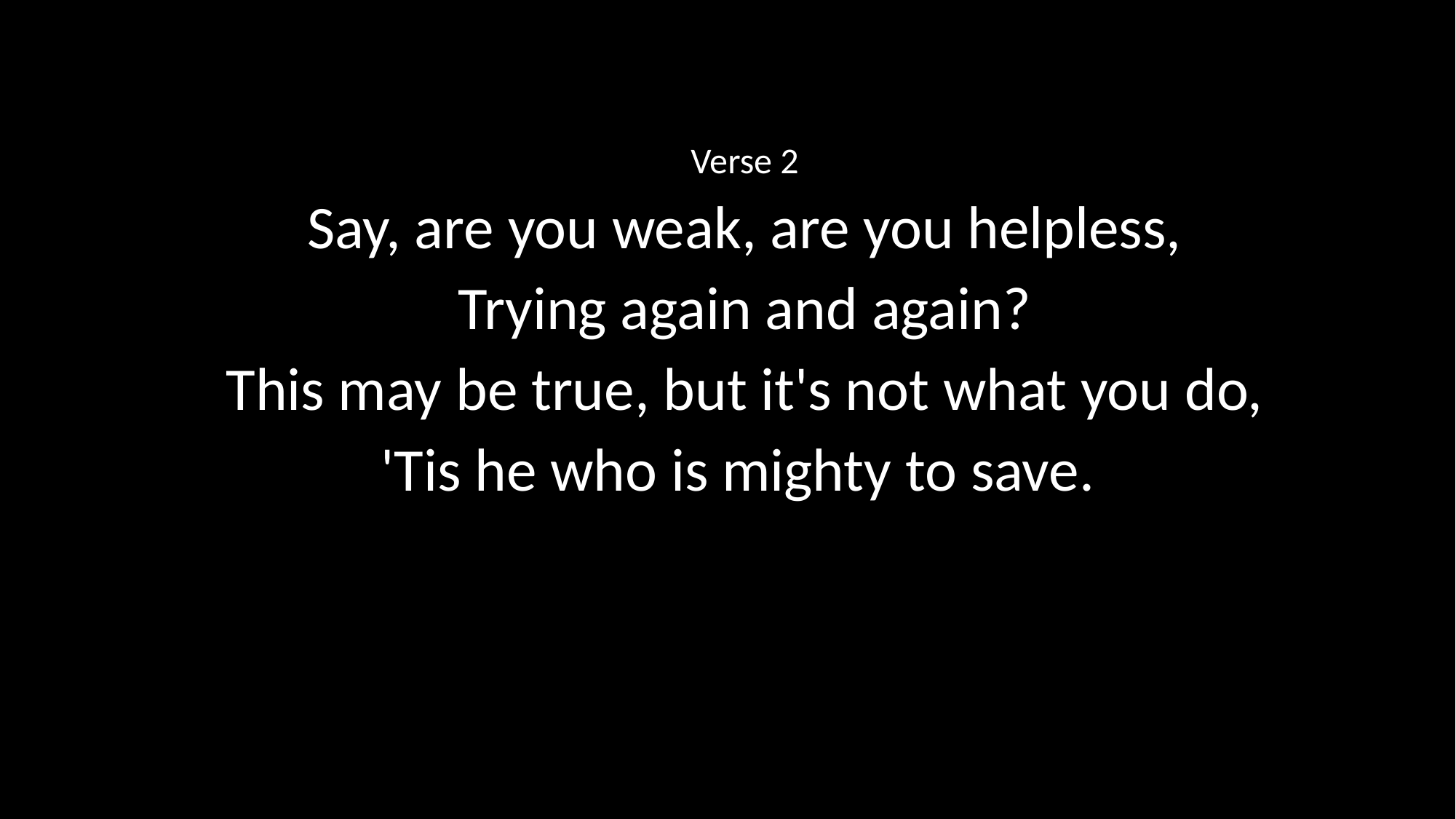

Verse 2
Say, are you weak, are you helpless,
Trying again and again?
This may be true, but it's not what you do,
'Tis he who is mighty to save.